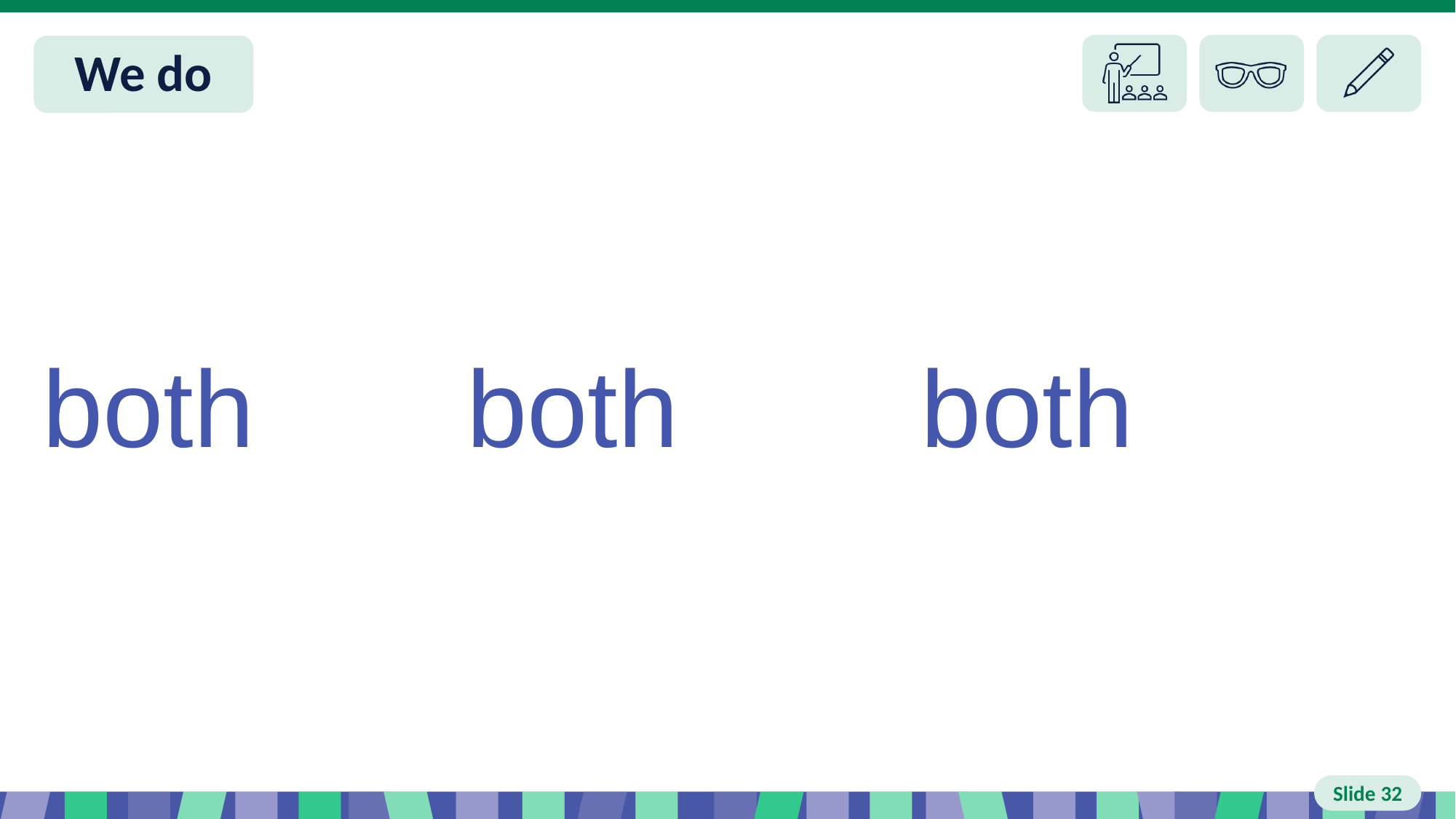

# Slide 32 We do
both       both        both